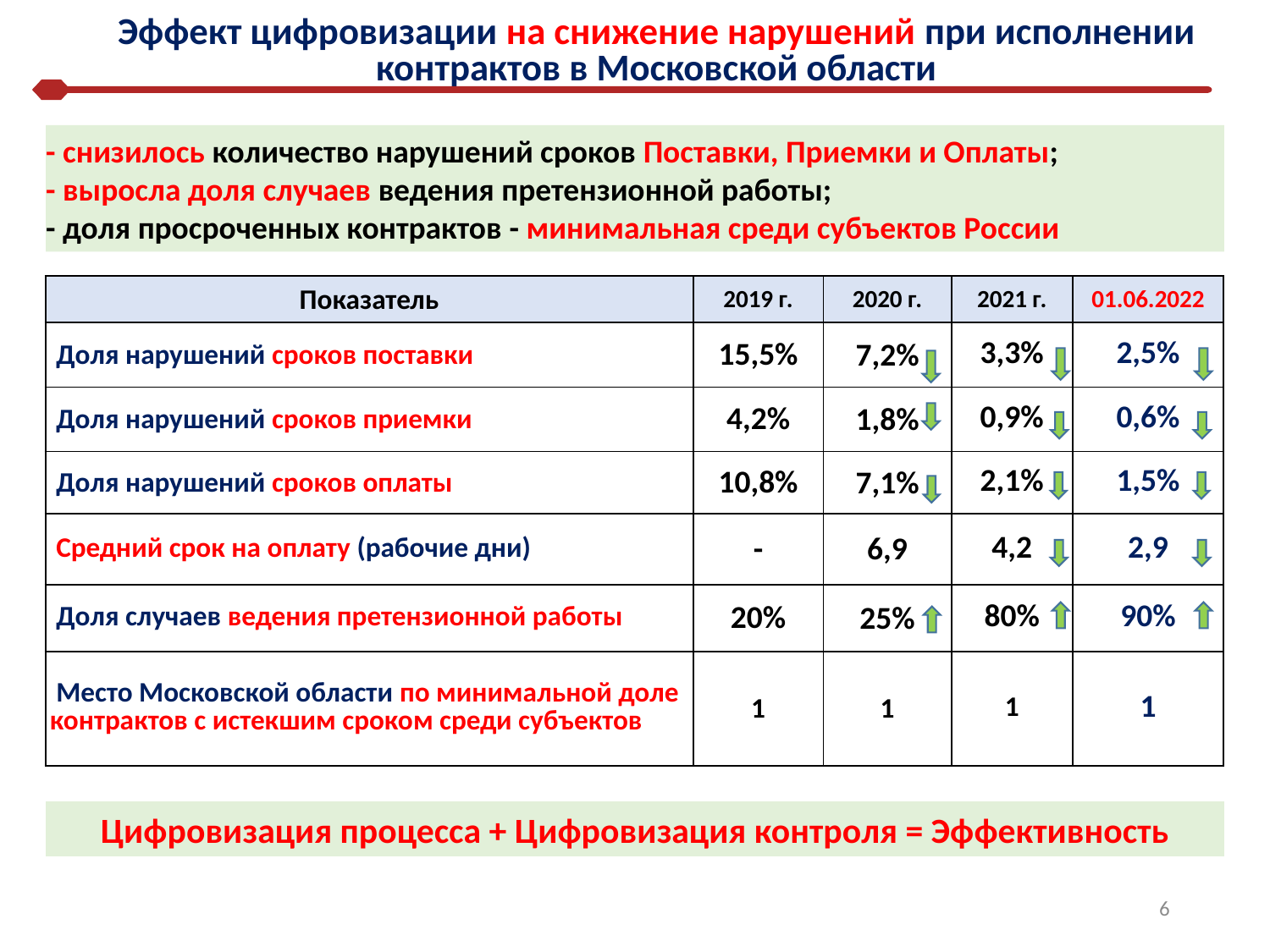

# Эффект цифровизации на снижение нарушений при исполнении контрактов в Московской области

- снизилось количество нарушений сроков Поставки, Приемки и Оплаты;
- выросла доля случаев ведения претензионной работы;
- доля просроченных контрактов - минимальная среди субъектов России
| Показатель | 2019 г. | 2020 г. | 2021 г. | 01.06.2022 |
| --- | --- | --- | --- | --- |
| Доля нарушений сроков поставки | 15,5% | 7,2% | 3,3% | 2,5% |
| Доля нарушений сроков приемки | 4,2% | 1,8% | 0,9% | 0,6% |
| Доля нарушений сроков оплаты | 10,8% | 7,1% | 2,1% | 1,5% |
| Средний срок на оплату (рабочие дни) | - | 6,9 | 4,2 | 2,9 |
| Доля случаев ведения претензионной работы | 20% | 25% | 80% | 90% |
| Место Московской области по минимальной доле контрактов с истекшим сроком среди субъектов | 1 | 1 | 1 | 1 |

Цифровизация процесса + Цифровизация контроля = Эффективность
6